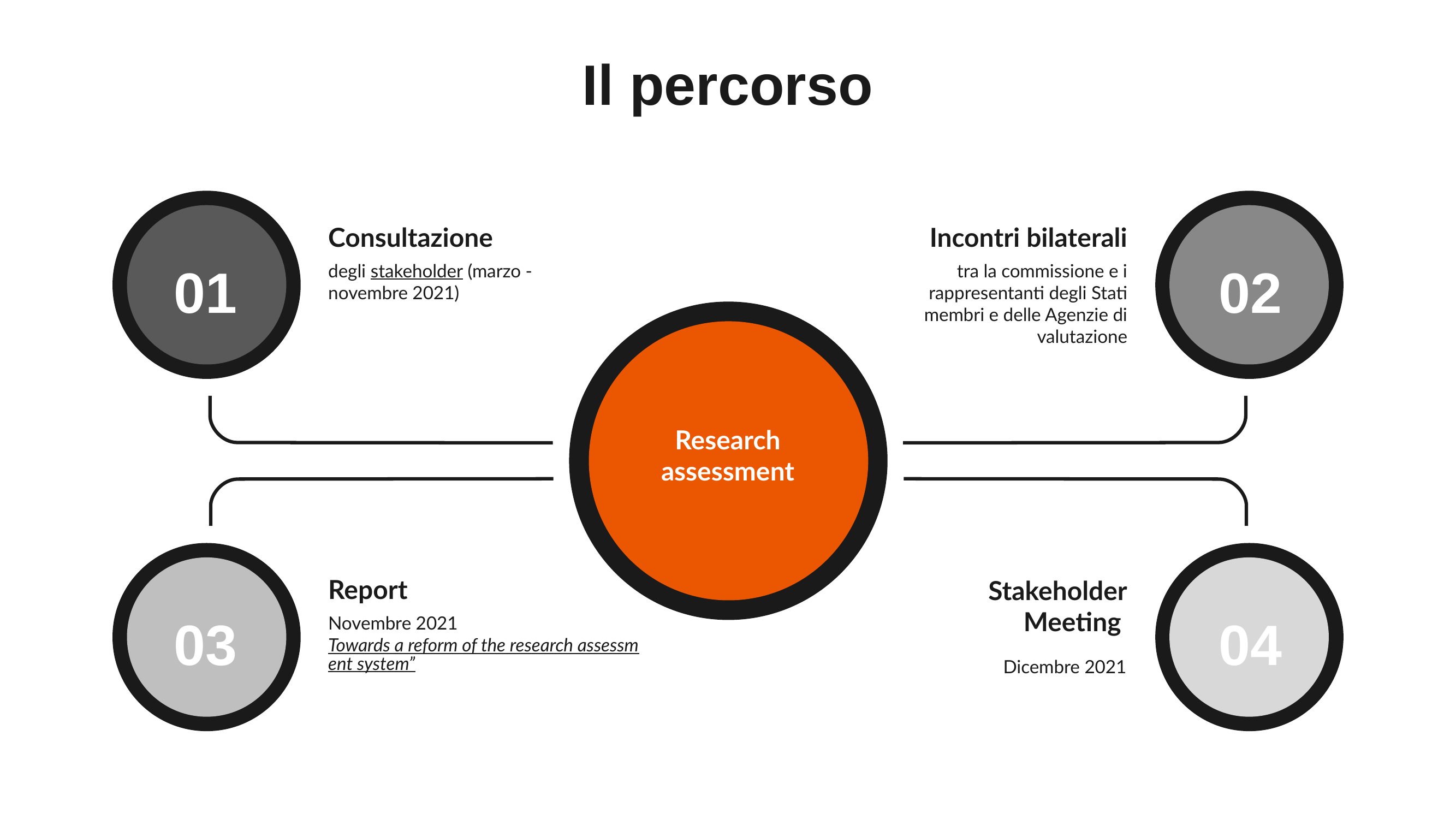

Il percorso

Consultazione
Incontri bilaterali
01
02
degli stakeholder (marzo - novembre 2021)
tra la commissione e i rappresentanti degli Stati membri e delle Agenzie di valutazione

Research
assessment

Stakeholder
Meeting

Report
03
04
Novembre 2021
Towards a reform of the research assessment system”

Dicembre 2021